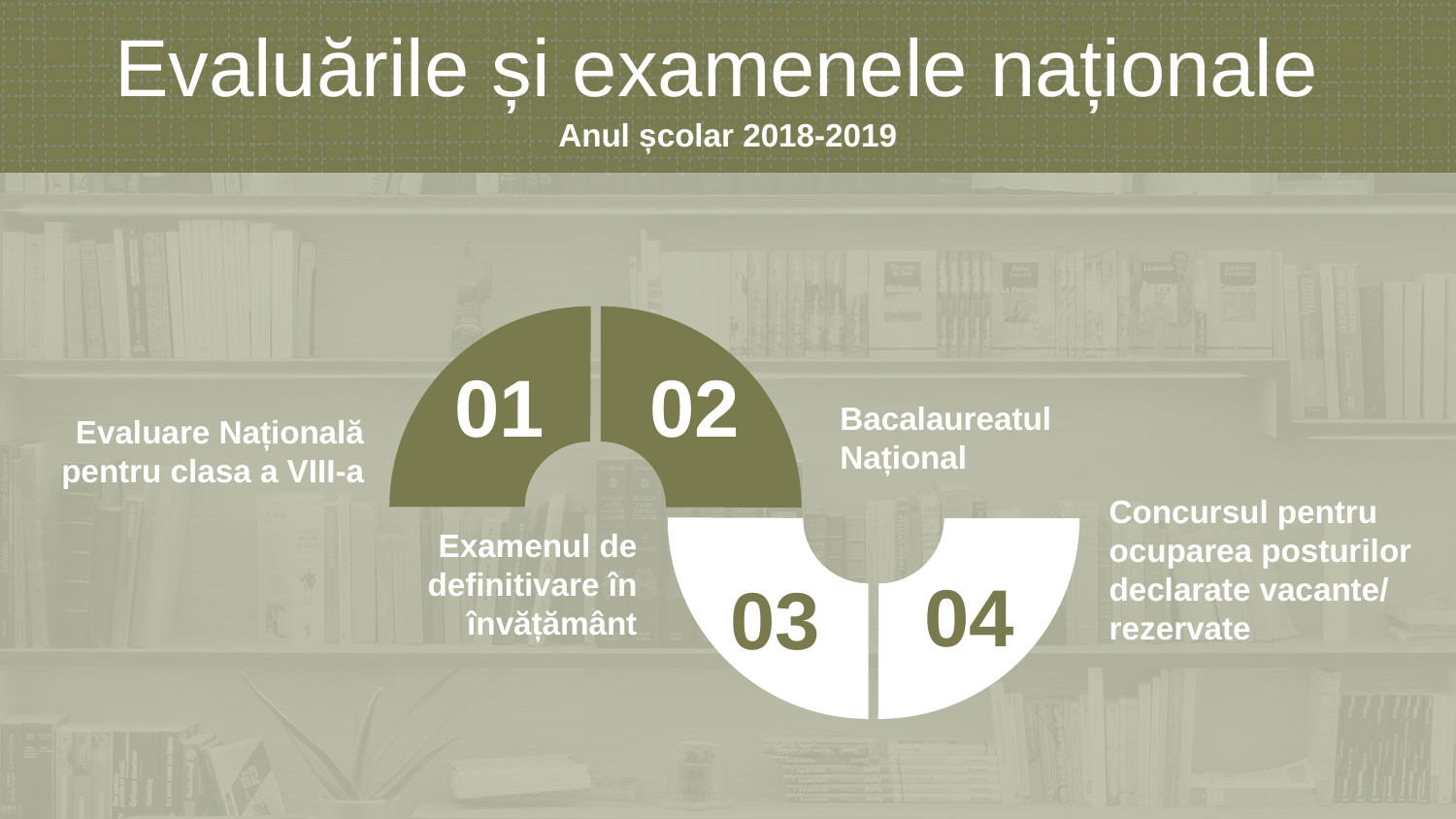

Evaluările și examenele naționale
Anul școlar 2018-2019

Evaluare Națională pentru clasa a VIII-a
01
02
Bacalaureatul Național
Concursul pentru ocuparea posturilor declarate vacante/rezervate
Examenul de definitivare în învățământ
04
03